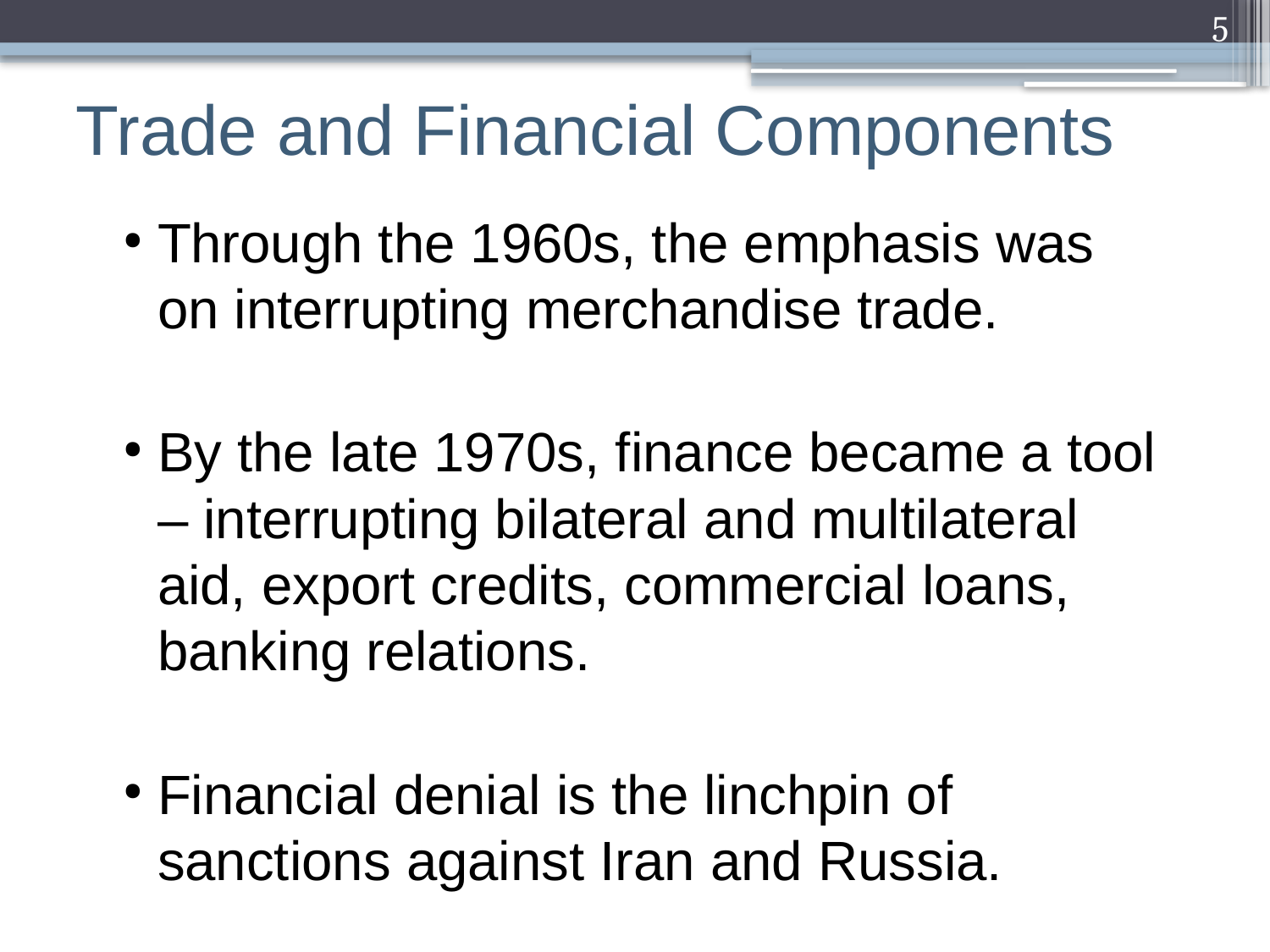

5
# Trade and Financial Components
Through the 1960s, the emphasis was on interrupting merchandise trade.

By the late 1970s, finance became a tool – interrupting bilateral and multilateral aid, export credits, commercial loans, banking relations.

Financial denial is the linchpin of sanctions against Iran and Russia.